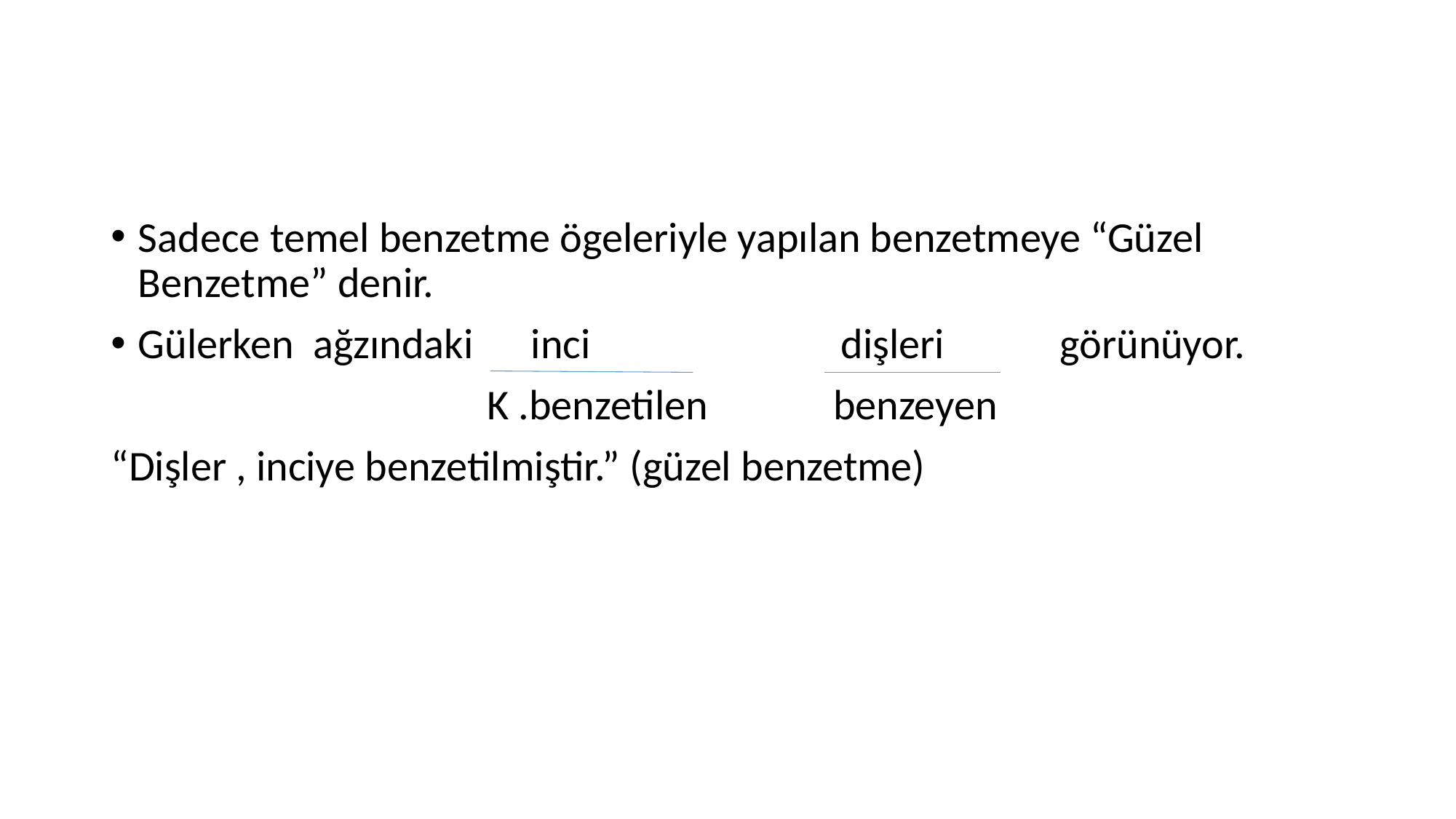

#
Sadece temel benzetme ögeleriyle yapılan benzetmeye “Güzel Benzetme” denir.
Gülerken  ağzındaki      inci                          dişleri            görünüyor.
                                       K .benzetilen             benzeyen
“Dişler , inciye benzetilmiştir.” (güzel benzetme)